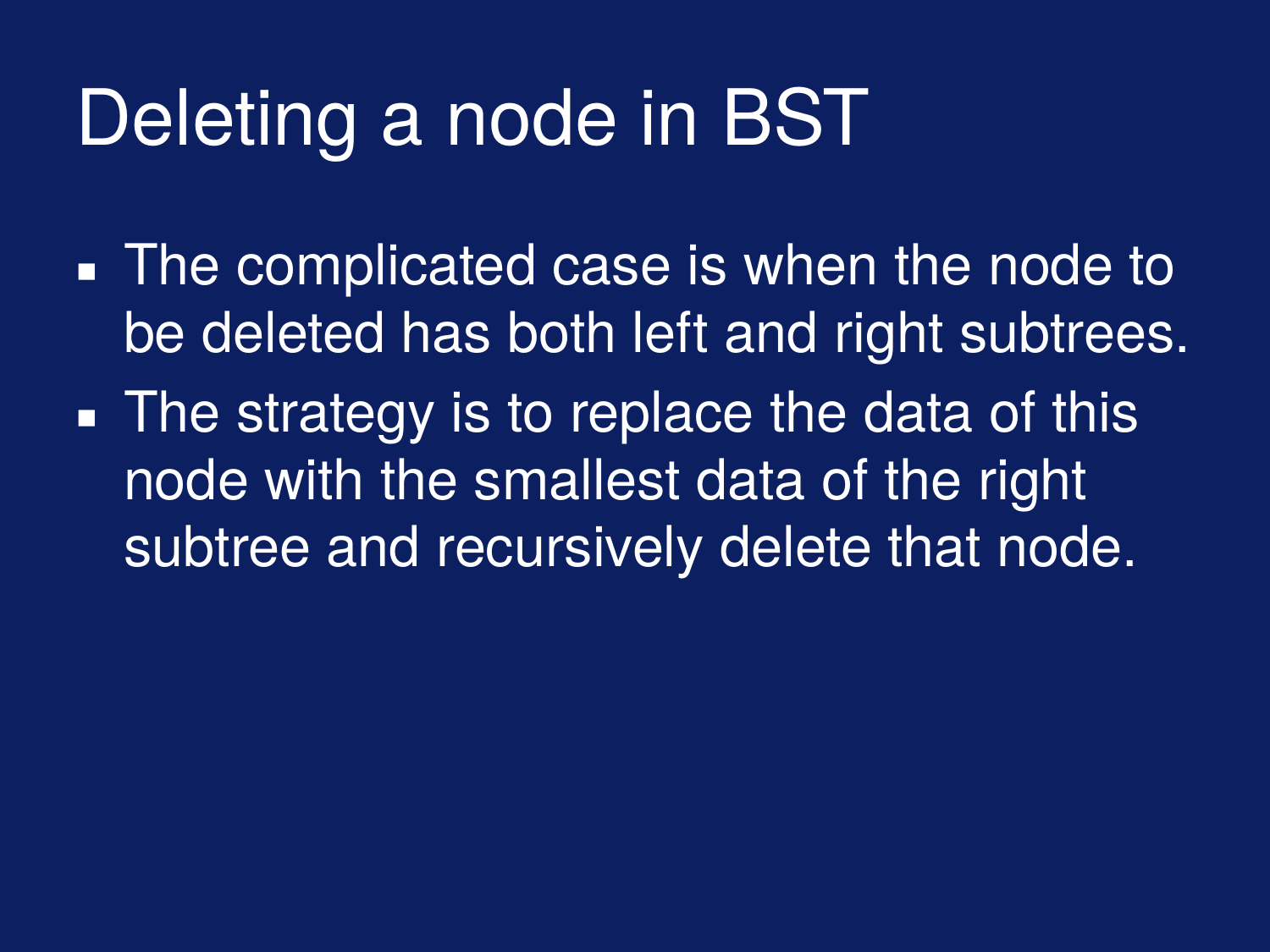

# Deleting a node in BST
The complicated case is when the node to be deleted has both left and right subtrees.
The strategy is to replace the data of this node with the smallest data of the right subtree and recursively delete that node.